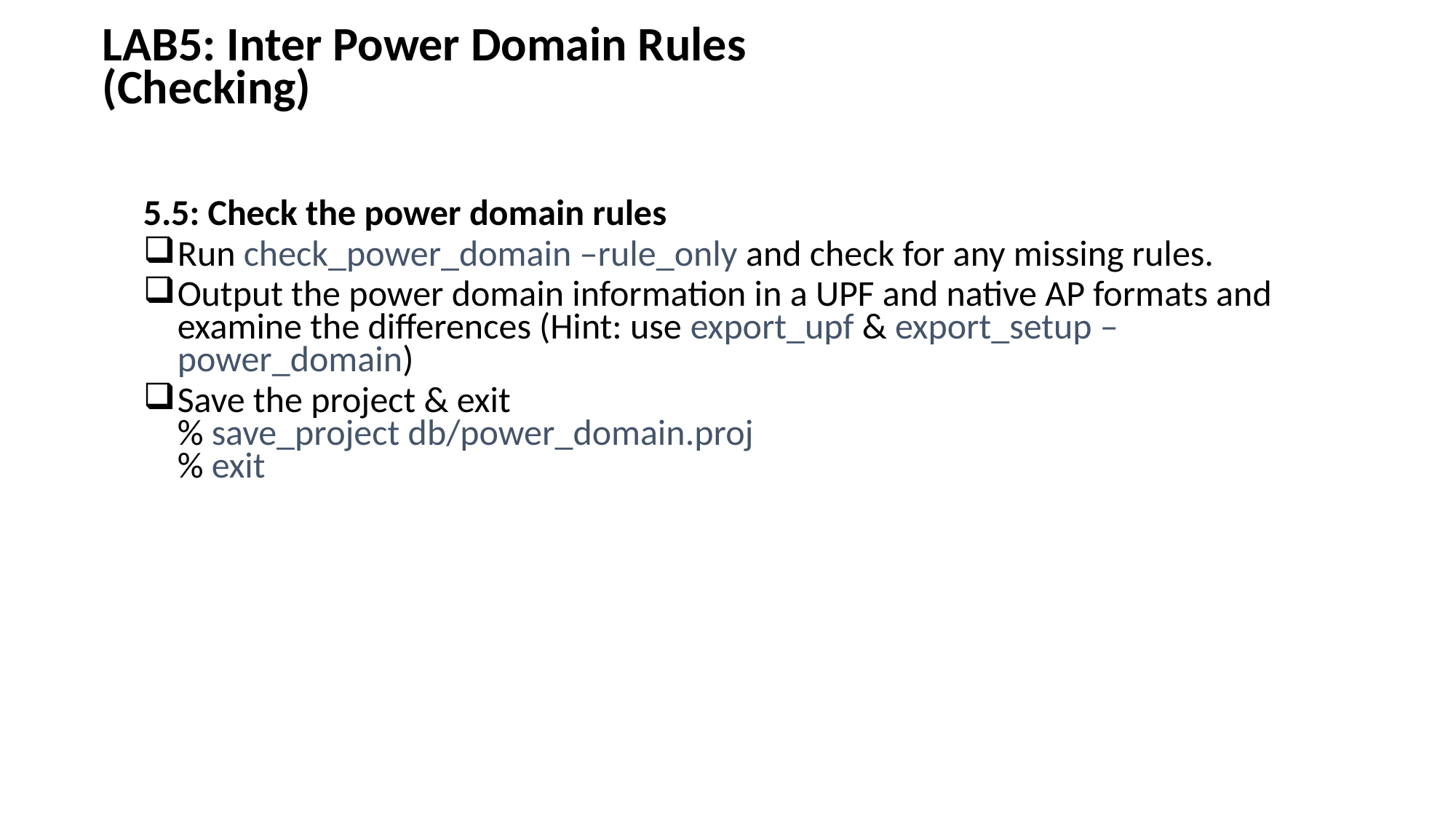

# LAB5: Inter Power Domain Rules (Checking)
5.5: Check the power domain rules
Run check_power_domain –rule_only and check for any missing rules.
Output the power domain information in a UPF and native AP formats and examine the differences (Hint: use export_upf & export_setup –power_domain)
Save the project & exit
% save_project db/power_domain.proj
% exit